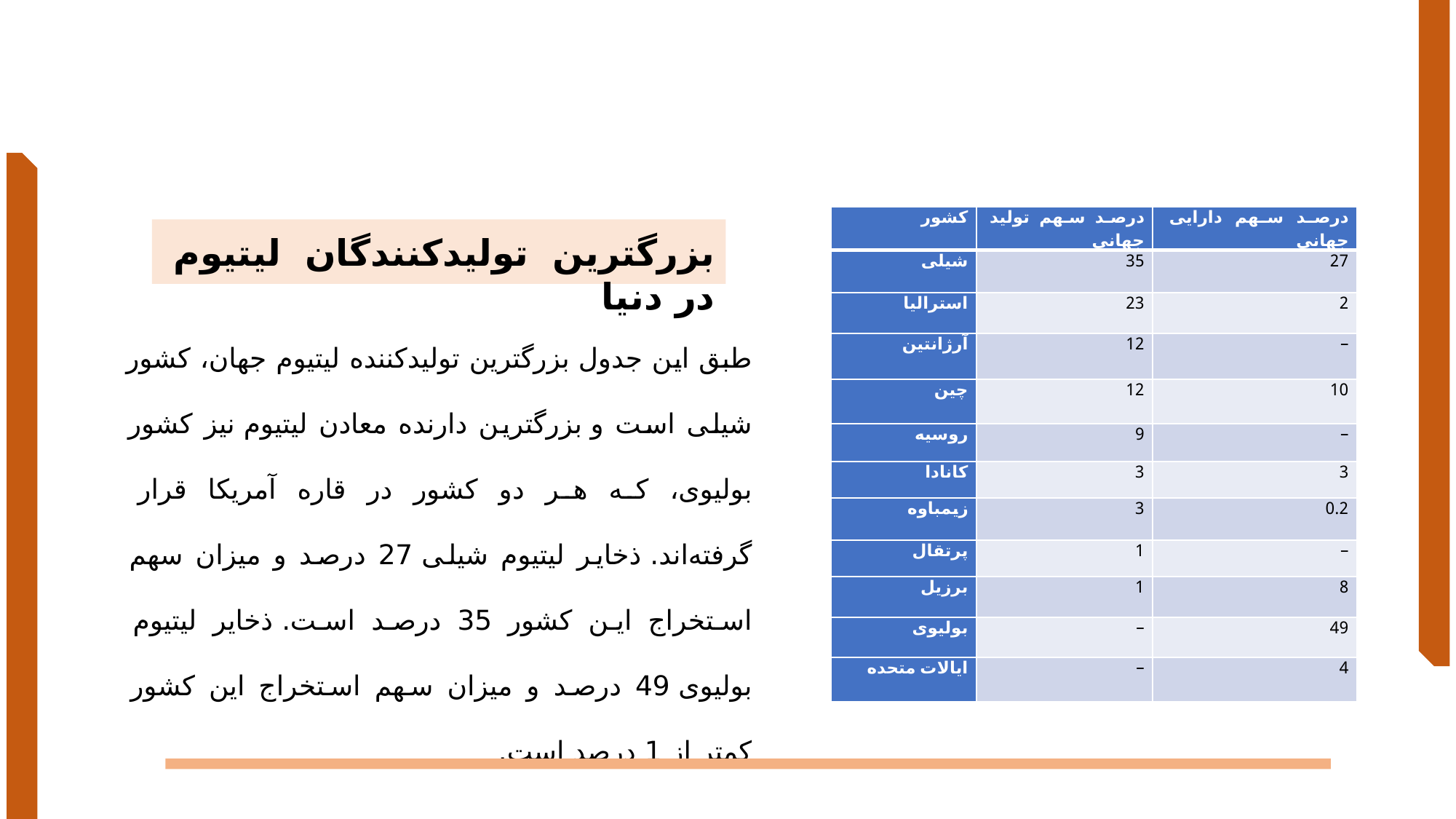

| کشور | درصد سهم تولید جهانی | درصد سهم دارایی جهانی |
| --- | --- | --- |
| شیلی | 35 | 27 |
| استرالیا | 23 | 2 |
| آرژانتین | 12 | – |
| چین | 12 | 10 |
| روسیه | 9 | – |
| کانادا | 3 | 3 |
| زیمباوه | 3 | 0.2 |
| پرتقال | 1 | – |
| برزیل | 1 | 8 |
| بولیوی | – | 49 |
| ایالات متحده | – | 4 |

بزرگترین تولیدکنندگان لیتیوم در دنیا
طبق این جدول بزرگترین تولیدکننده لیتیوم جهان، کشور شیلی است و بزرگترین دارنده معادن لیتیوم نیز کشور بولیوی، که هر دو کشور در قاره آمریکا قرار گرفته‌اند. ذخایر لیتیوم شیلی 27 درصد و میزان سهم استخراج این کشور 35 درصد است. ذخایر لیتیوم بولیوی 49 درصد و میزان سهم استخراج این کشور کمتر از 1 درصد است.